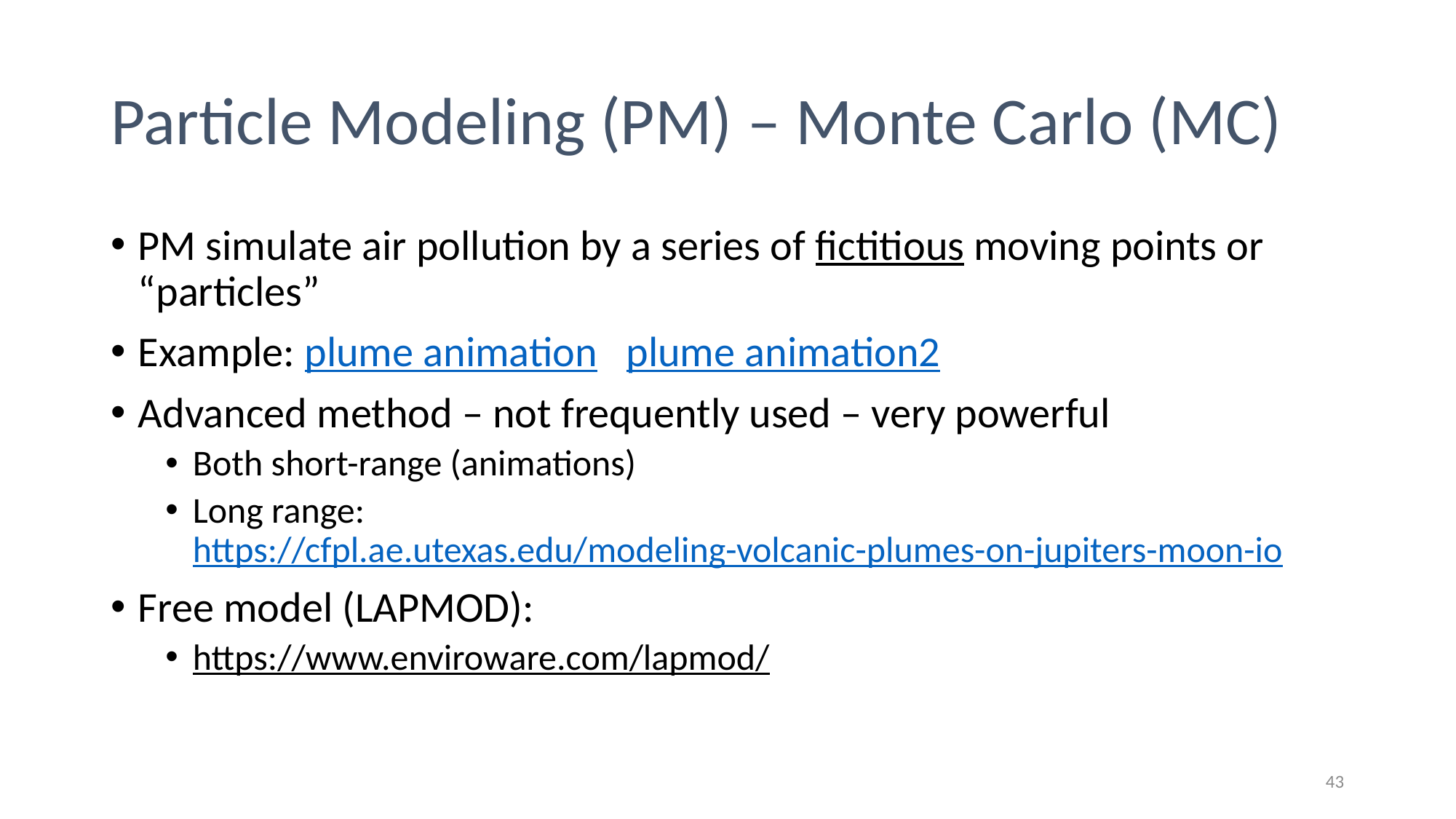

# Particle Modeling (PM) – Monte Carlo (MC)
PM simulate air pollution by a series of fictitious moving points or “particles”
Example: plume animation   plume animation2
Advanced method – not frequently used – very powerful
Both short-range (animations)
Long range: https://cfpl.ae.utexas.edu/modeling-volcanic-plumes-on-jupiters-moon-io
Free model (LAPMOD):
https://www.enviroware.com/lapmod/
43